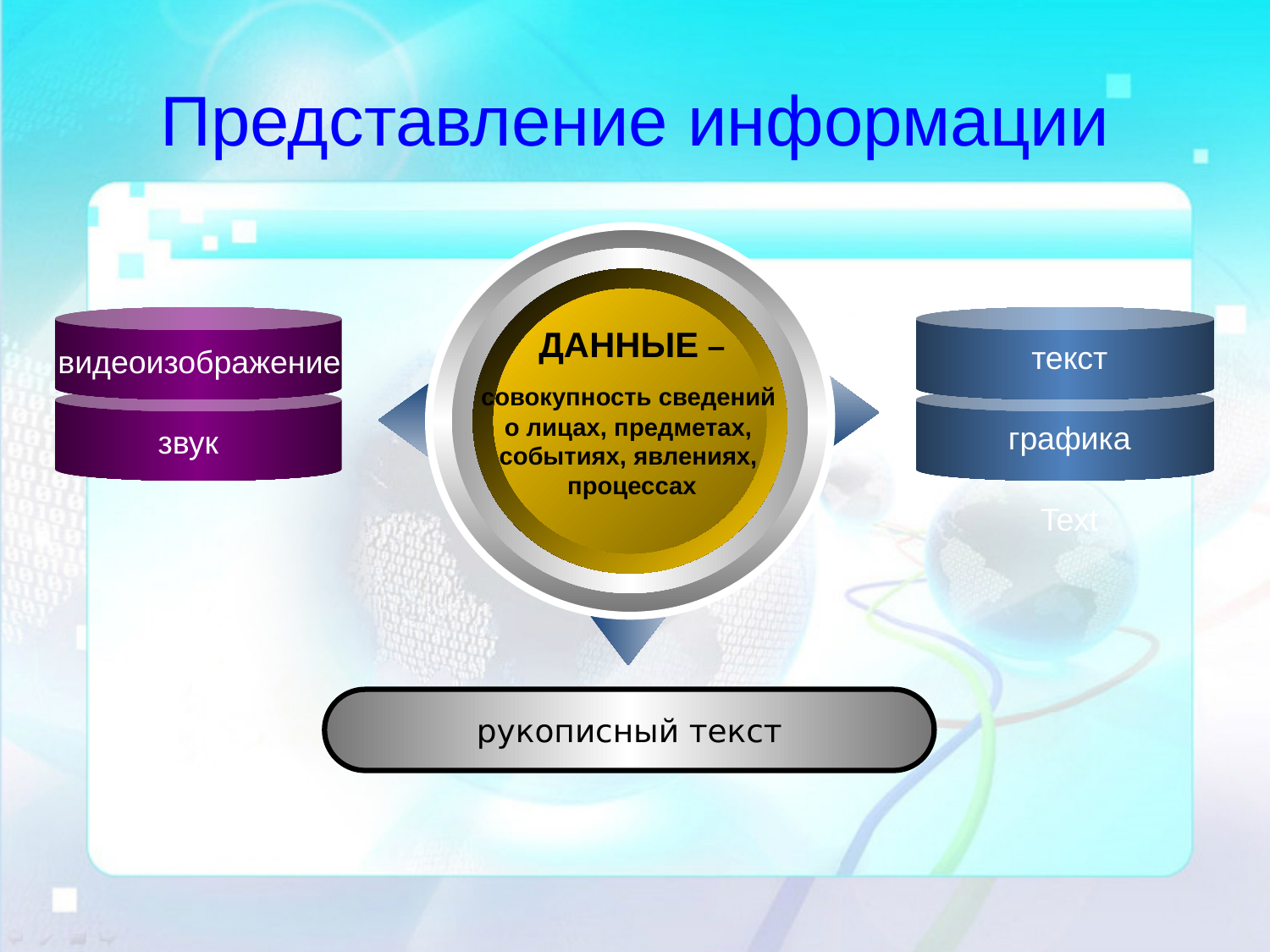

# Представление информации

ДАННЫЕ –

совокупность сведений
о лицах, предметах,
событиях, явлениях,
процессах
текст
видеоизображение

графика
звук
Text
рукописный текст